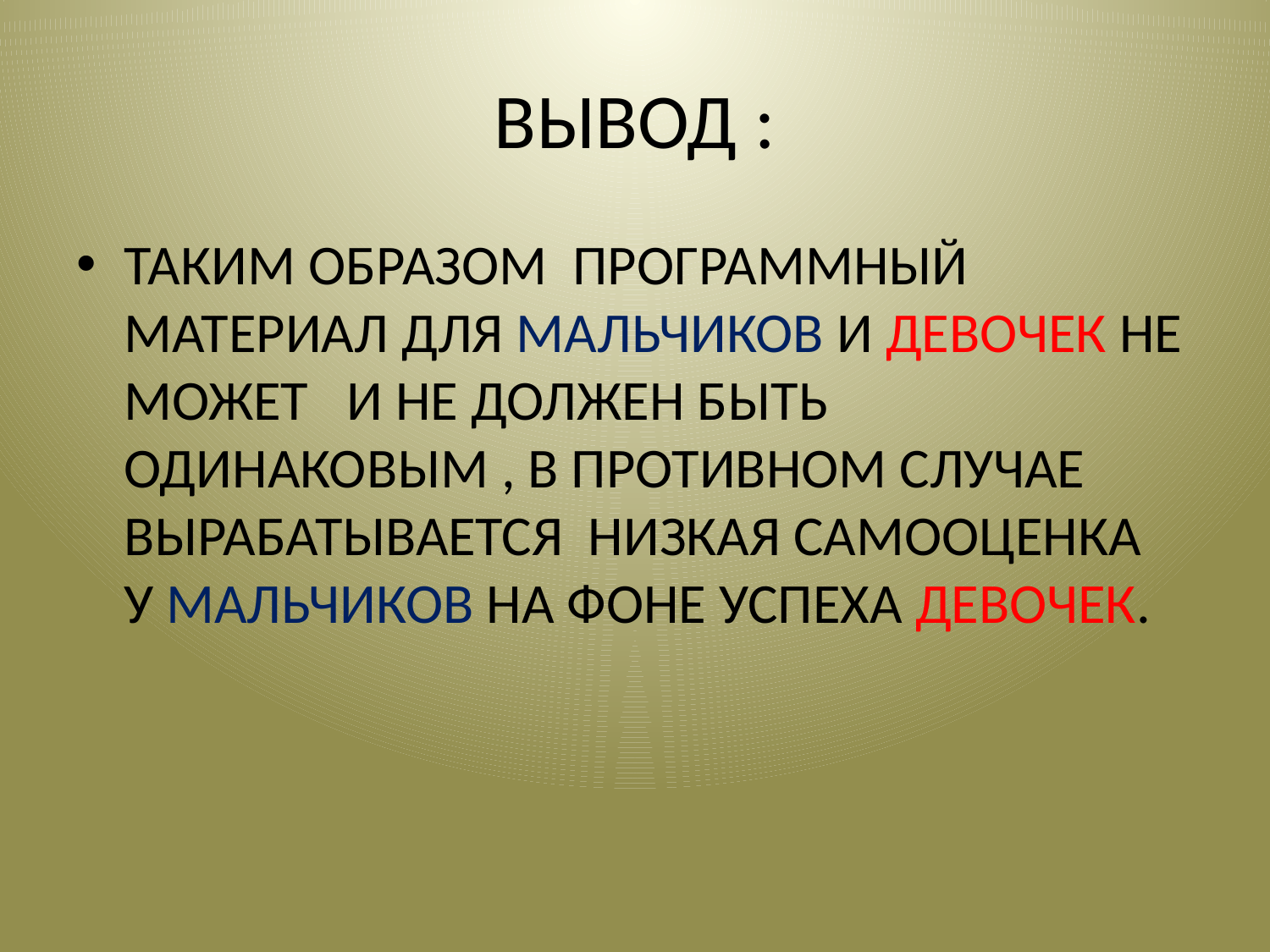

# ВЫВОД :
ТАКИМ ОБРАЗОМ  ПРОГРАММНЫЙ МАТЕРИАЛ ДЛЯ МАЛЬЧИКОВ И ДЕВОЧЕК НЕ МОЖЕТ   И НЕ ДОЛЖЕН БЫТЬ ОДИНАКОВЫМ , В ПРОТИВНОМ СЛУЧАЕ ВЫРАБАТЫВАЕТСЯ  НИЗКАЯ САМООЦЕНКА  У МАЛЬЧИКОВ НА ФОНЕ УСПЕХА ДЕВОЧЕК.